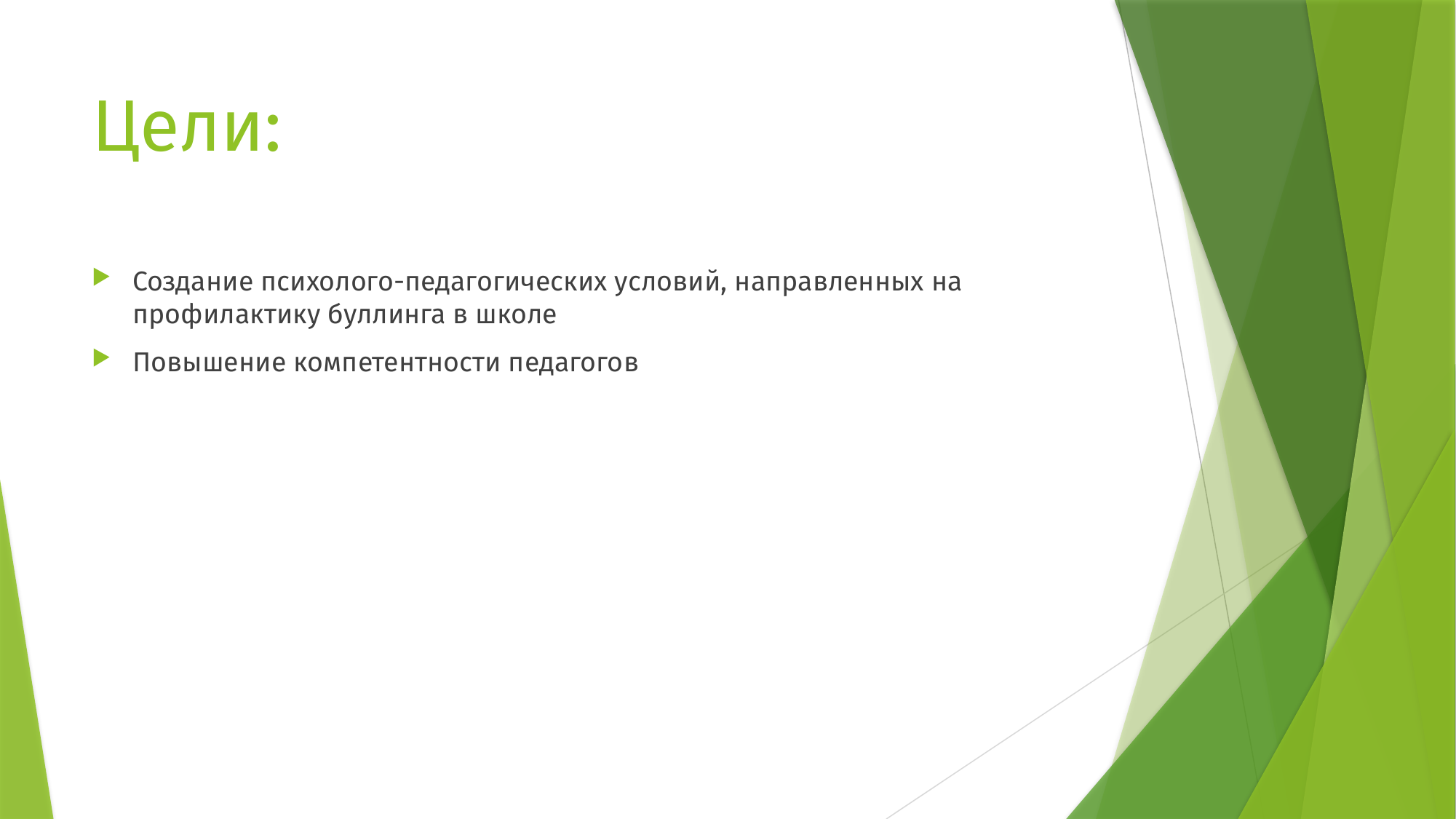

# Цели:
Создание психолого-педагогических условий, направленных на профилактику буллинга в школе
Повышение компетентности педагогов